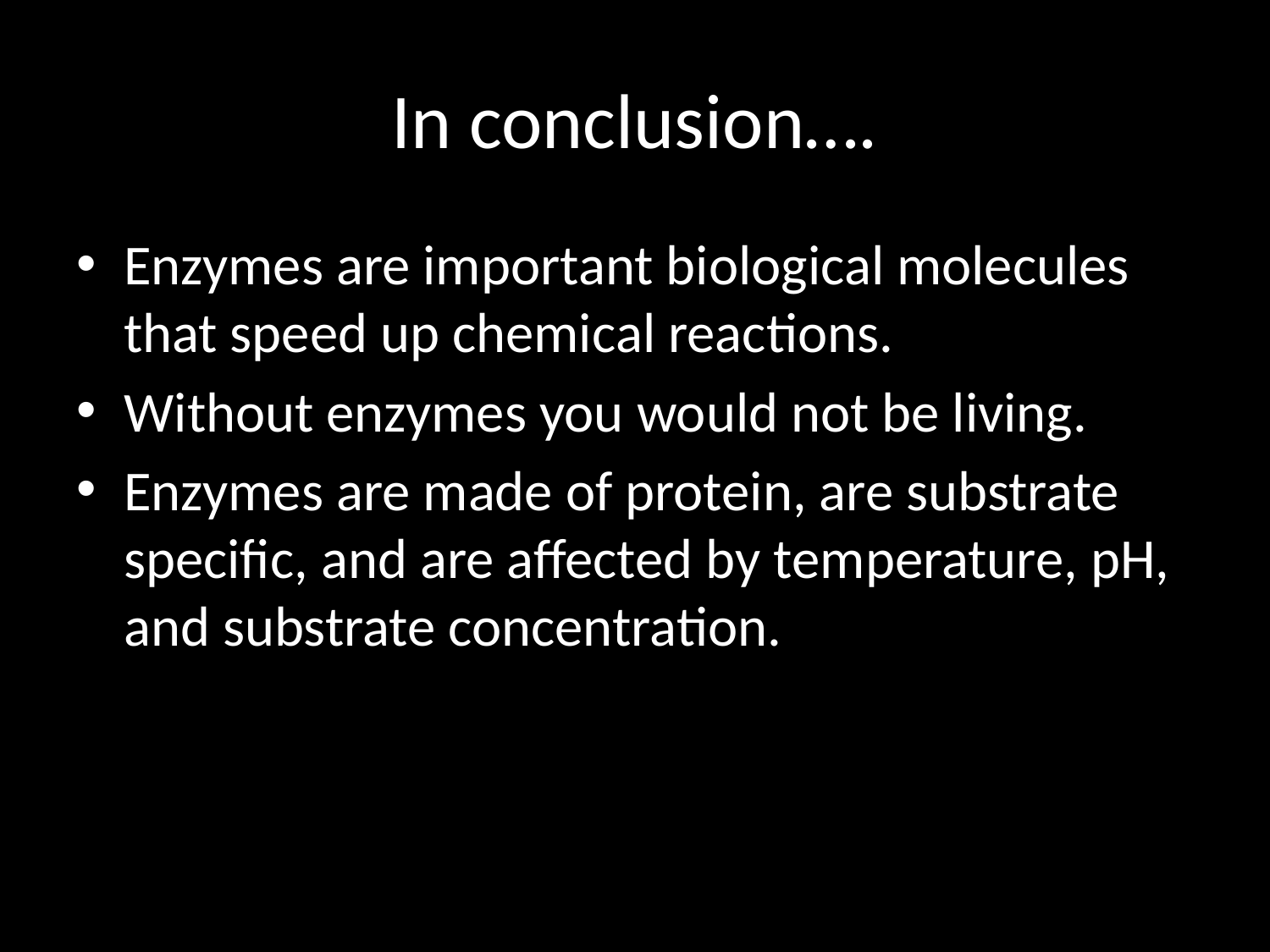

# In conclusion….
Enzymes are important biological molecules that speed up chemical reactions.
Without enzymes you would not be living.
Enzymes are made of protein, are substrate specific, and are affected by temperature, pH, and substrate concentration.